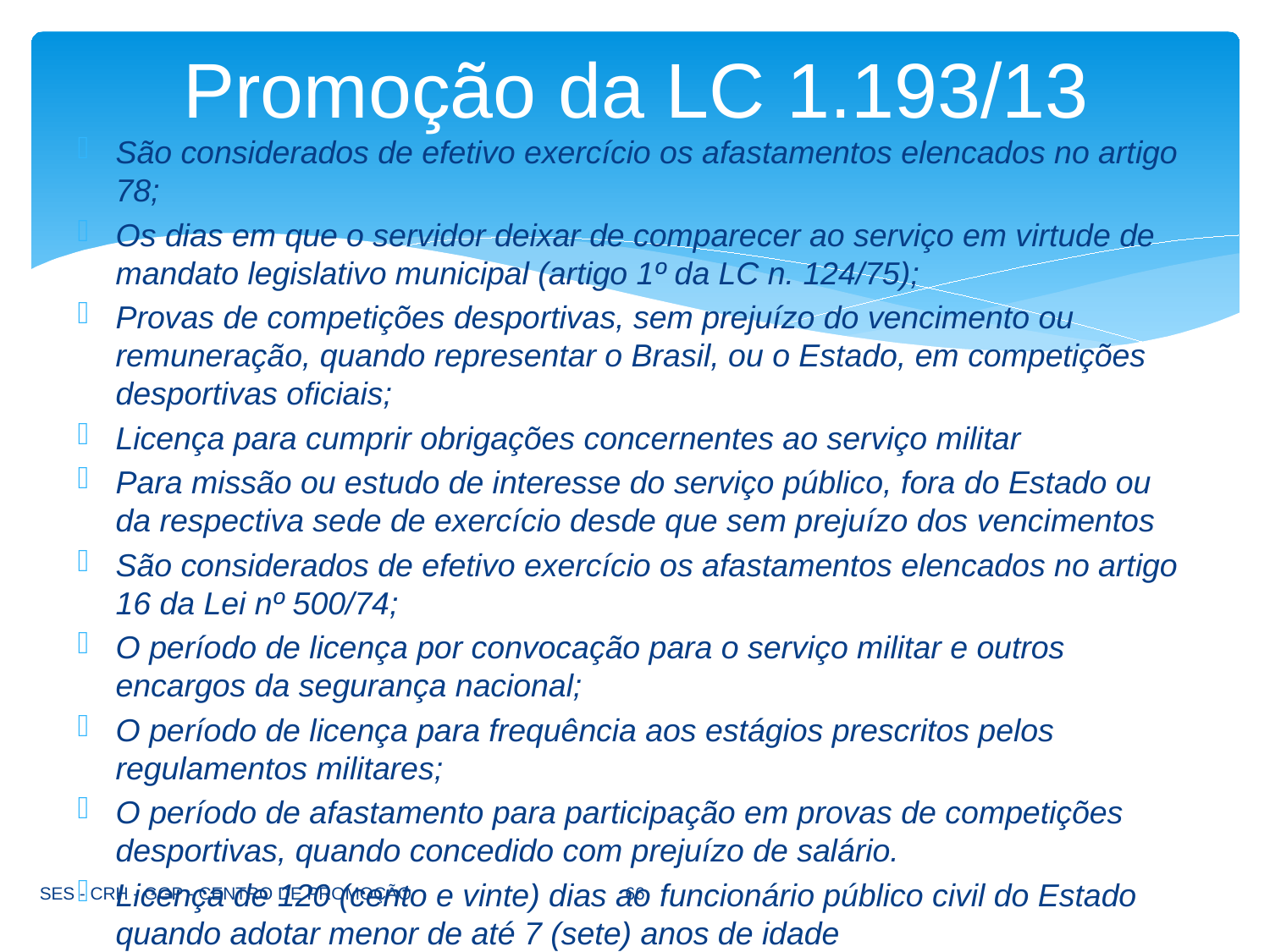

# Promoção da LC 1.193/13
São considerados de efetivo exercício os afastamentos elencados no artigo 78;
Os dias em que o servidor deixar de comparecer ao serviço em virtude de mandato legislativo municipal (artigo 1º da LC n. 124/75);
Provas de competições desportivas, sem prejuízo do vencimento ou remuneração, quando representar o Brasil, ou o Estado, em competições desportivas oficiais;
Licença para cumprir obrigações concernentes ao serviço militar
Para missão ou estudo de interesse do serviço público, fora do Estado ou da respectiva sede de exercício desde que sem prejuízo dos vencimentos
São considerados de efetivo exercício os afastamentos elencados no artigo 16 da Lei nº 500/74;
O período de licença por convocação para o serviço militar e outros encargos da segurança nacional;
O período de licença para frequência aos estágios prescritos pelos regulamentos militares;
O período de afastamento para participação em provas de competições desportivas, quando concedido com prejuízo de salário.
Licença de 120 (cento e vinte) dias ao funcionário público civil do Estado quando adotar menor de até 7 (sete) anos de idade
66
SES - CRH - GGP - CENTRO DE PROMOÇÃO